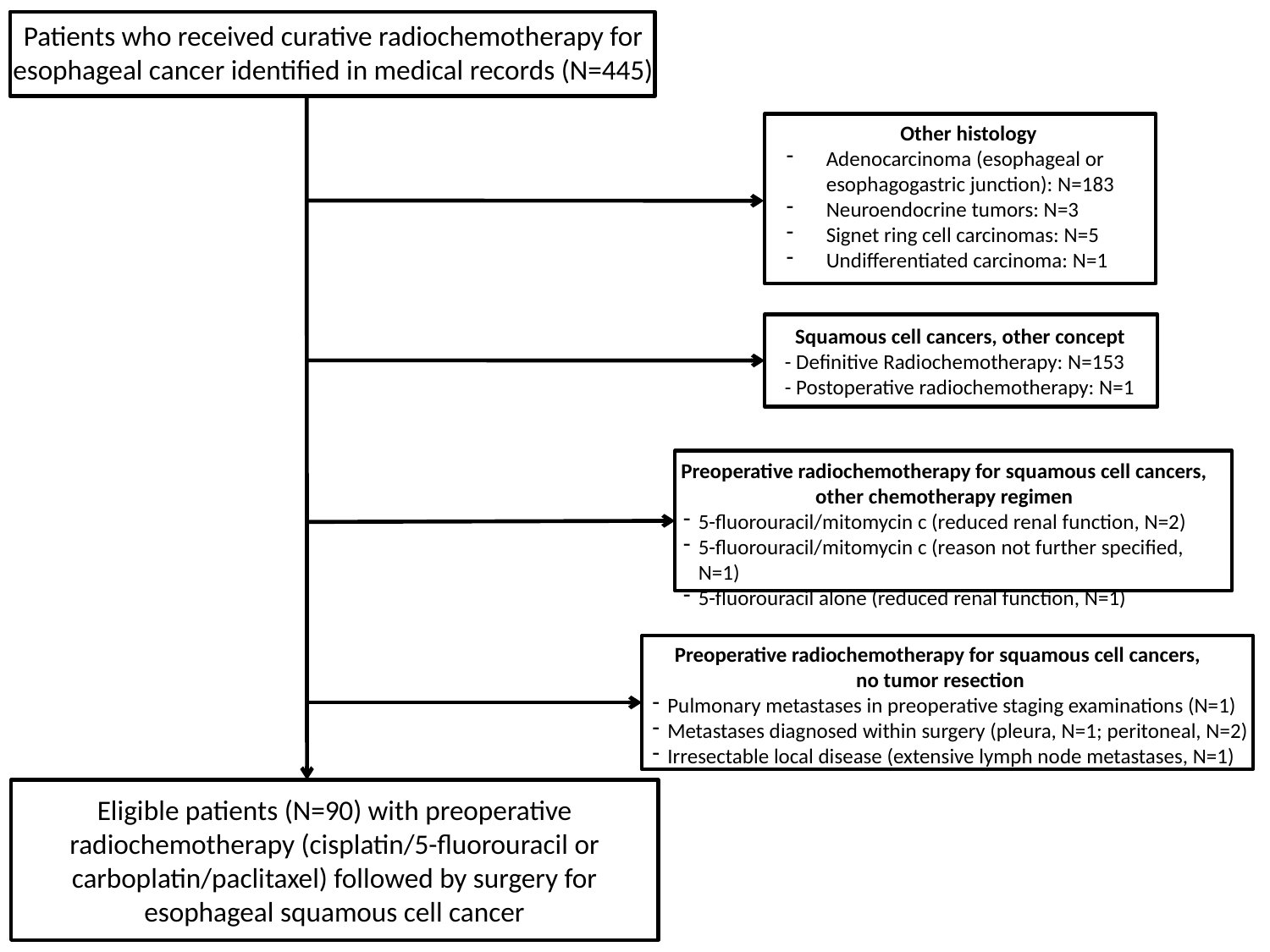

Patients who received curative radiochemotherapy for esophageal cancer identified in medical records (N=445)

Squamous cell cancers, other concept
- Definitive Radiochemotherapy: N=153
- Postoperative radiochemotherapy: N=1

Preoperative radiochemotherapy for squamous cell cancers, other chemotherapy regimen
5-fluorouracil/mitomycin c (reduced renal function, N=2)
5-fluorouracil/mitomycin c (reason not further specified, N=1)
5-fluorouracil alone (reduced renal function, N=1)

Eligible patients (N=90) with preoperative radiochemotherapy (cisplatin/5-fluorouracil or carboplatin/paclitaxel) followed by surgery for esophageal squamous cell cancer

Other histology
Adenocarcinoma (esophageal or esophagogastric junction): N=183
Neuroendocrine tumors: N=3
Signet ring cell carcinomas: N=5
Undifferentiated carcinoma: N=1
Preoperative radiochemotherapy for squamous cell cancers,
no tumor resection
Pulmonary metastases in preoperative staging examinations (N=1)
Metastases diagnosed within surgery (pleura, N=1; peritoneal, N=2)
Irresectable local disease (extensive lymph node metastases, N=1)